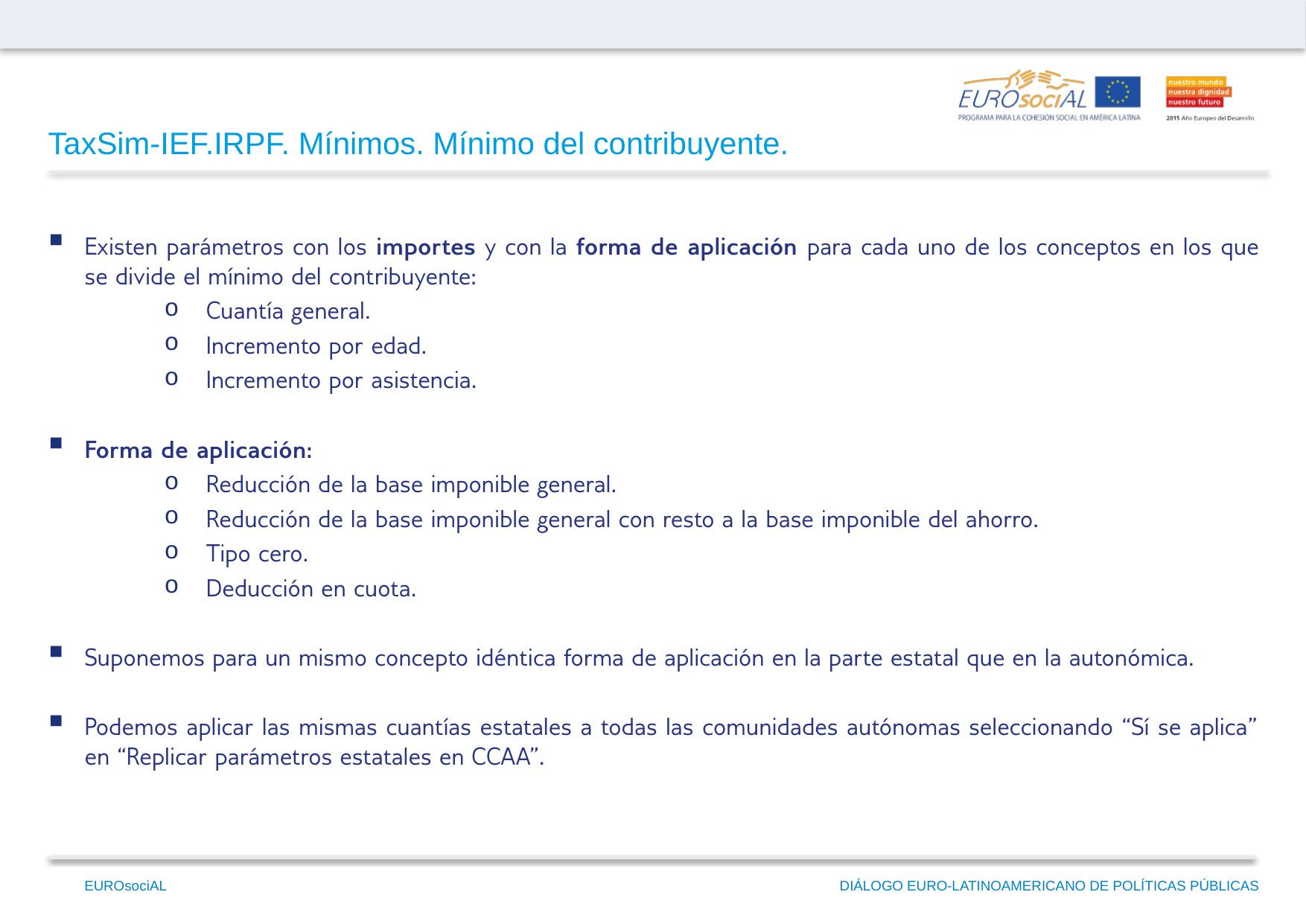

TaxSim-IEF.IRPF. Mínimos. Mínimo del contribuyente.
Existen parámetros con los importes y con la forma de aplicación para cada uno de los conceptos en los que se divide el mínimo del contribuyente:
Cuantía general.
Incremento por edad.
Incremento por asistencia.

Forma de aplicación:
Reducción de la base imponible general.
Reducción de la base imponible general con resto a la base imponible del ahorro.
Tipo cero.
Deducción en cuota.

Suponemos para un mismo concepto idéntica forma de aplicación en la parte estatal que en la autonómica.

Podemos aplicar las mismas cuantías estatales a todas las comunidades autónomas seleccionando “Sí se aplica” en “Replicar parámetros estatales en CCAA”.